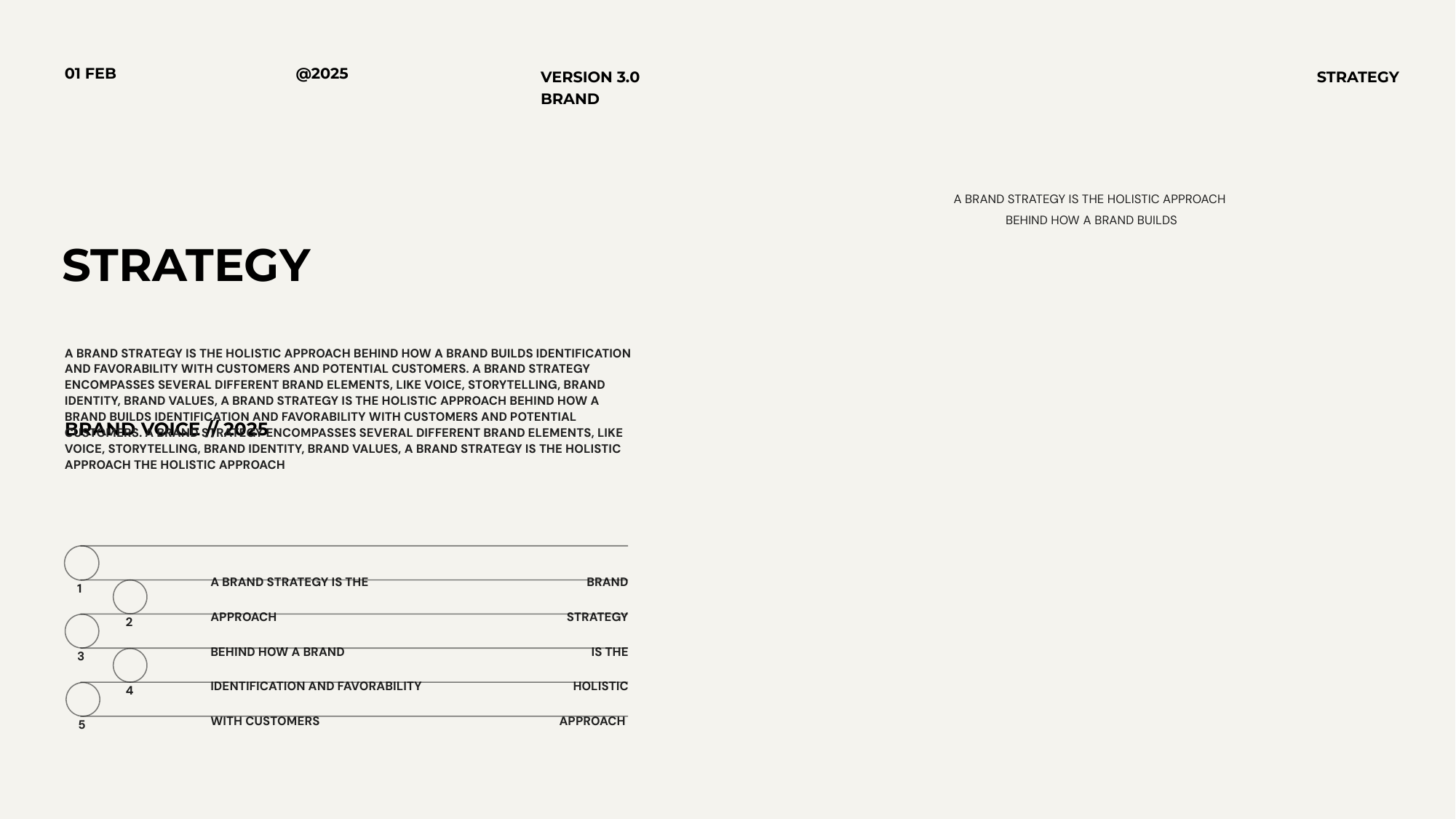

01 FEB
@2025
VERSION 3.0
BRAND
STRATEGY
STRATEGY
A BRAND STRATEGY IS THE HOLISTIC APPROACH
BEHIND HOW A BRAND BUILDS

BRAND VOICE // 2025
A BRAND STRATEGY IS THE HOLISTIC APPROACH BEHIND HOW A BRAND BUILDS IDENTIFICATION AND FAVORABILITY WITH CUSTOMERS AND POTENTIAL CUSTOMERS. A BRAND STRATEGY ENCOMPASSES SEVERAL DIFFERENT BRAND ELEMENTS, LIKE VOICE, STORYTELLING, BRAND IDENTITY, BRAND VALUES, A BRAND STRATEGY IS THE HOLISTIC APPROACH BEHIND HOW A BRAND BUILDS IDENTIFICATION AND FAVORABILITY WITH CUSTOMERS AND POTENTIAL CUSTOMERS. A BRAND STRATEGY ENCOMPASSES SEVERAL DIFFERENT BRAND ELEMENTS, LIKE VOICE, STORYTELLING, BRAND IDENTITY, BRAND VALUES, A BRAND STRATEGY IS THE HOLISTIC APPROACH THE HOLISTIC APPROACH

A BRAND STRATEGY IS THE
APPROACH
BEHIND HOW A BRAND IDENTIFICATION AND FAVORABILITY WITH CUSTOMERS
BRAND STRATEGY IS THE HOLISTIC APPROACH
1

2

3

4

5